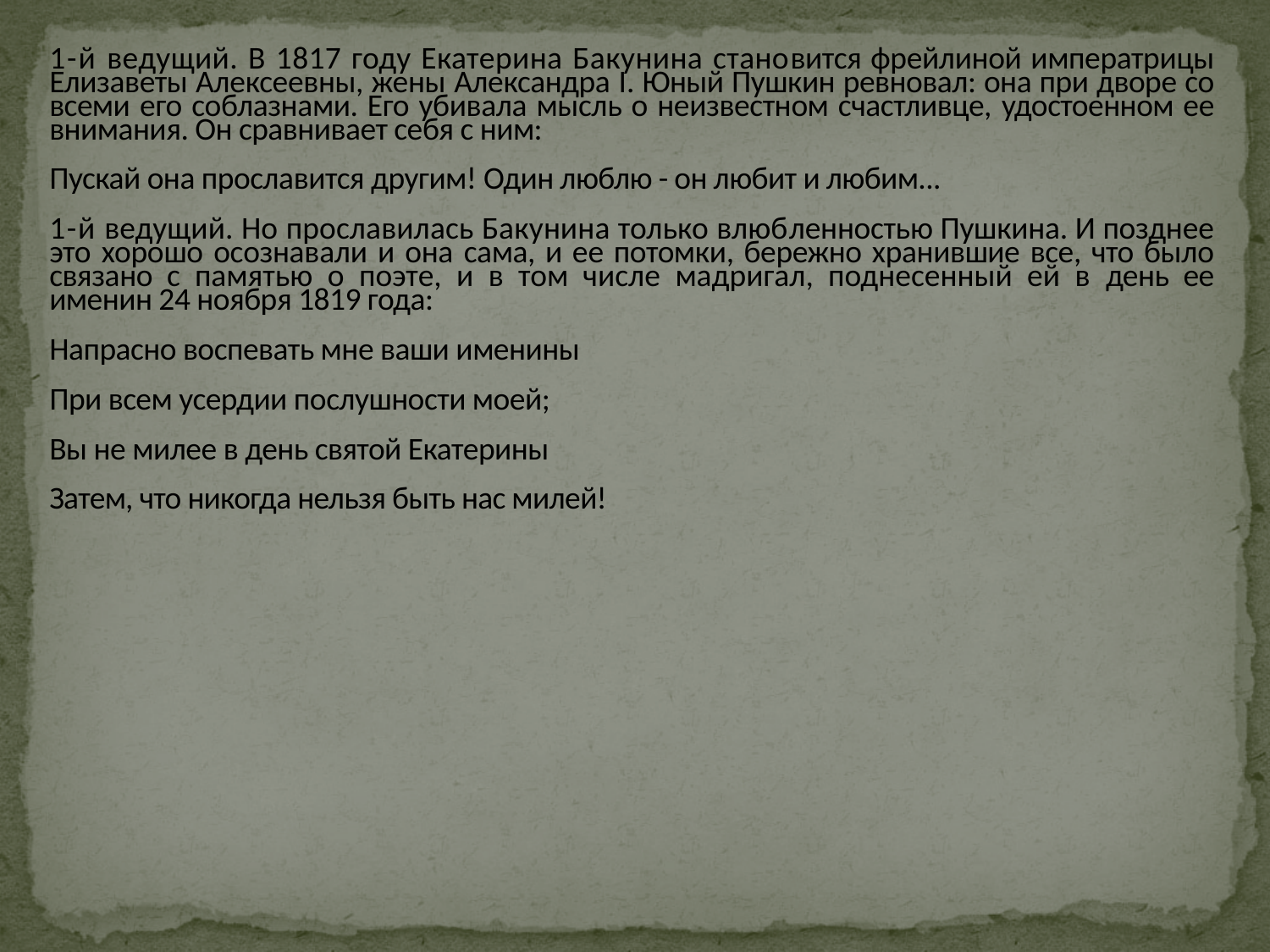

#
1-й ведущий. В 1817 году Екатерина Бакунина стано­вится фрейлиной императрицы Елизаветы Алексеевны, жены Александра I. Юный Пушкин ревновал: она при дворе со всеми его соблазнами. Его убивала мысль о неизвестном счастливце, удостоенном ее внимания. Он сравнивает себя с ним:
Пускай она прославится другим! Один люблю - он любит и любим...
1-й ведущий. Но прославилась Бакунина только влюб­ленностью Пушкина. И позднее это хорошо осознавали и она сама, и ее потомки, бережно хранившие все, что было связано с памятью о поэте, и в том числе мадригал, поднесенный ей в день ее именин 24 ноября 1819 года:
Напрасно воспевать мне ваши именины
При всем усердии послушности моей;
Вы не милее в день святой Екатерины
Затем, что никогда нельзя быть нас милей!